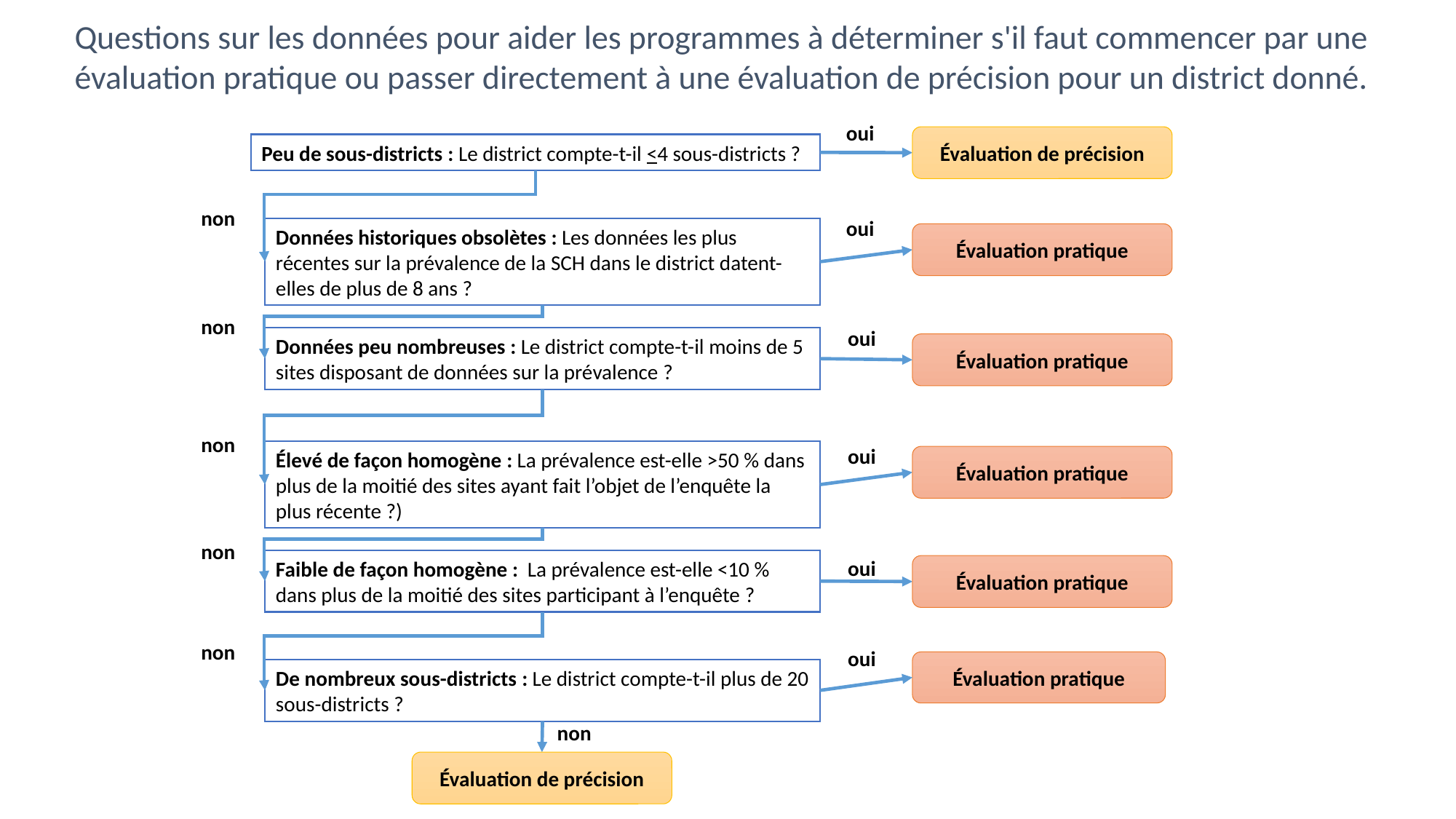

Questions sur les données pour aider les programmes à déterminer s'il faut commencer par une évaluation pratique ou passer directement à une évaluation de précision pour un district donné.
oui
Évaluation de précision
Peu de sous-districts : Le district compte-t-il <4 sous-districts ?
non
oui
Données historiques obsolètes : Les données les plus récentes sur la prévalence de la SCH dans le district datent-elles de plus de 8 ans ?
Évaluation pratique
non
oui
Données peu nombreuses : Le district compte-t-il moins de 5 sites disposant de données sur la prévalence ?
Évaluation pratique
non
oui
Élevé de façon homogène : La prévalence est-elle >50 % dans plus de la moitié des sites ayant fait l’objet de l’enquête la plus récente ?)
Évaluation pratique
non
oui
Faible de façon homogène :  La prévalence est-elle <10 % dans plus de la moitié des sites participant à l’enquête ?
Évaluation pratique
non
oui
Évaluation pratique
De nombreux sous-districts : Le district compte-t-il plus de 20 sous-districts ?
non
Évaluation de précision